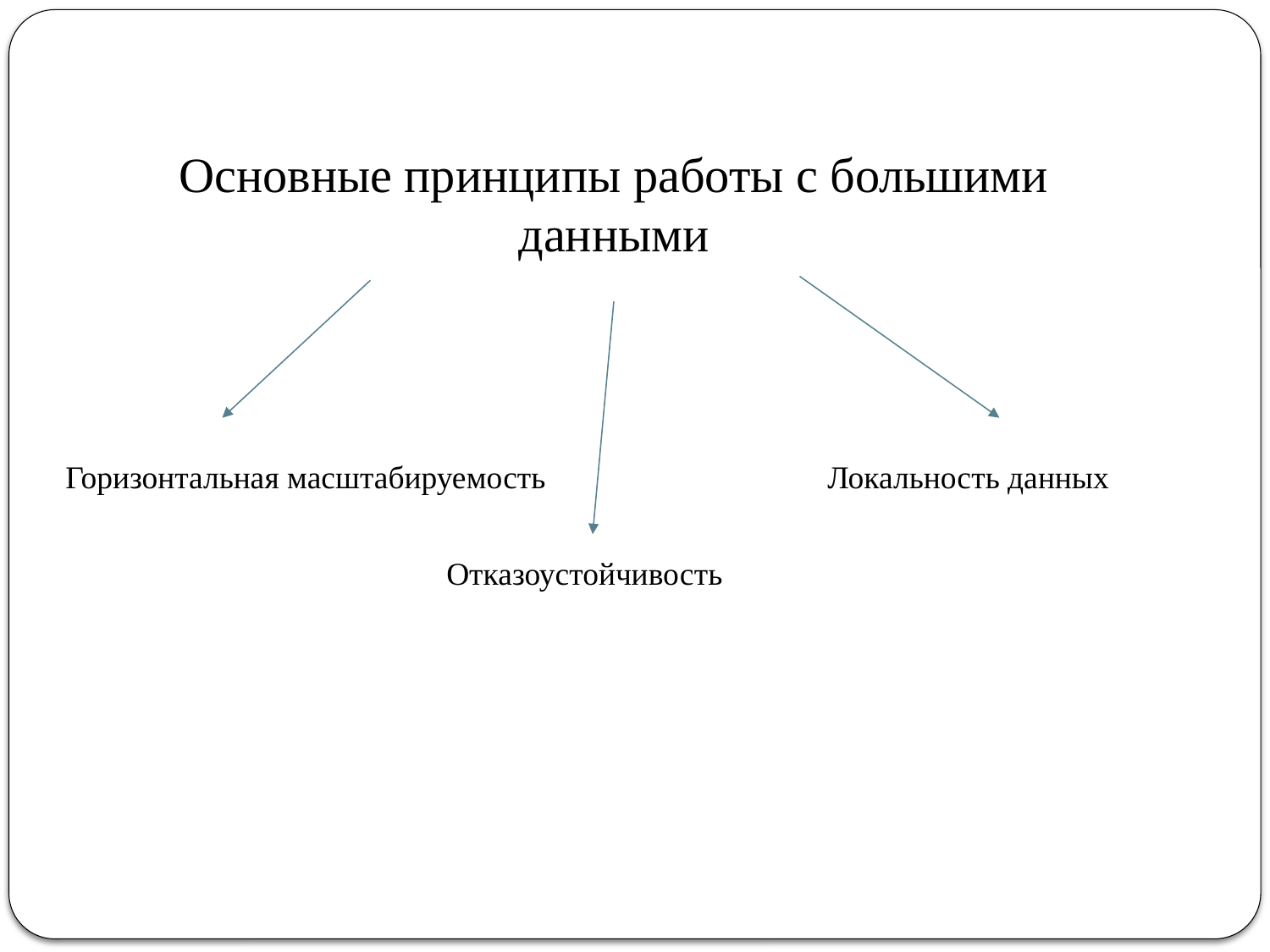

# Основные принципы работы с большими данными

Горизонтальная масштабируемость 			Локальность данных

			Отказоустойчивость